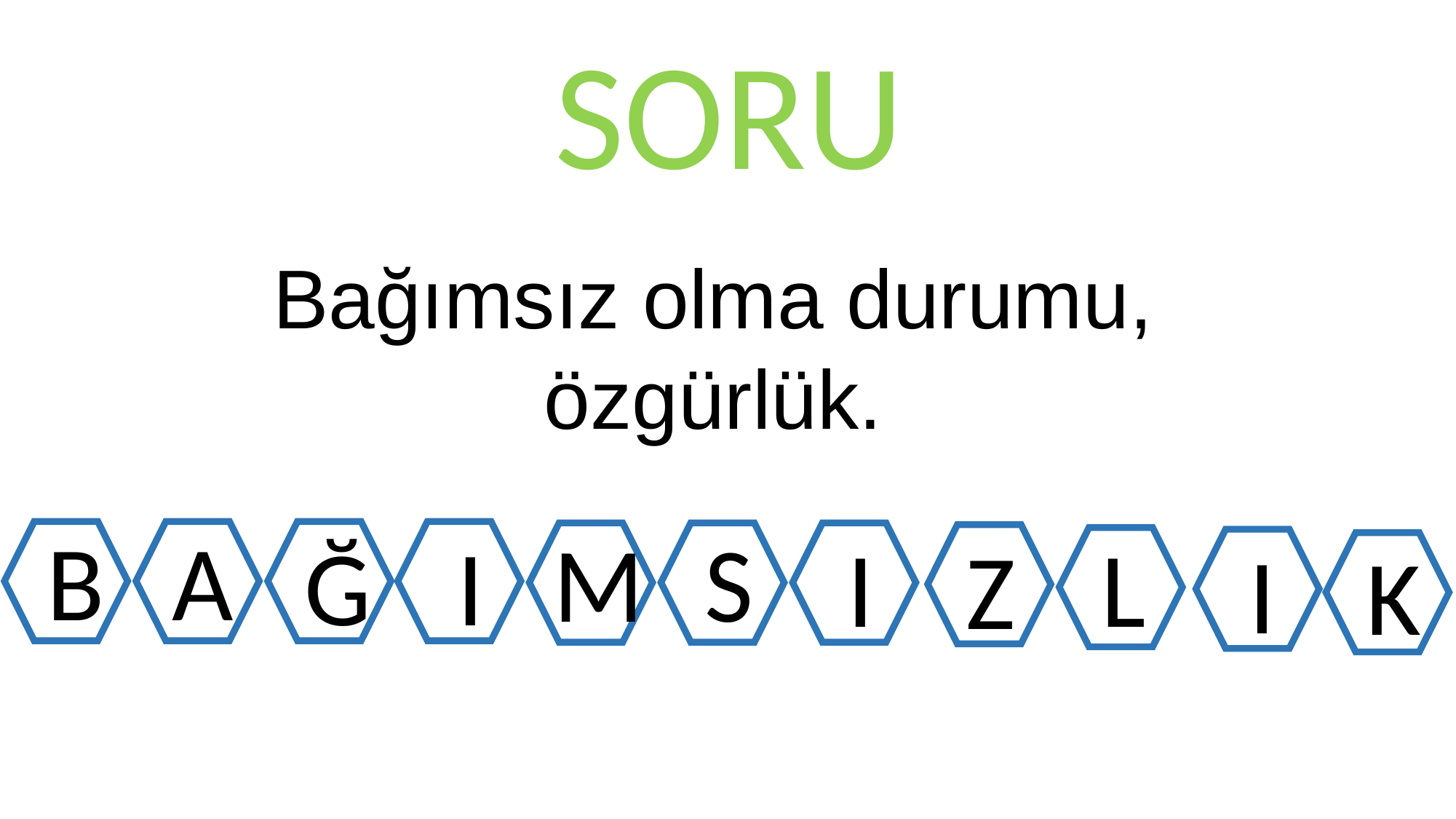

SORU
Bağımsız olma durumu, özgürlük.
B
A
M
S
Ğ
I
L
I
Z

I

K